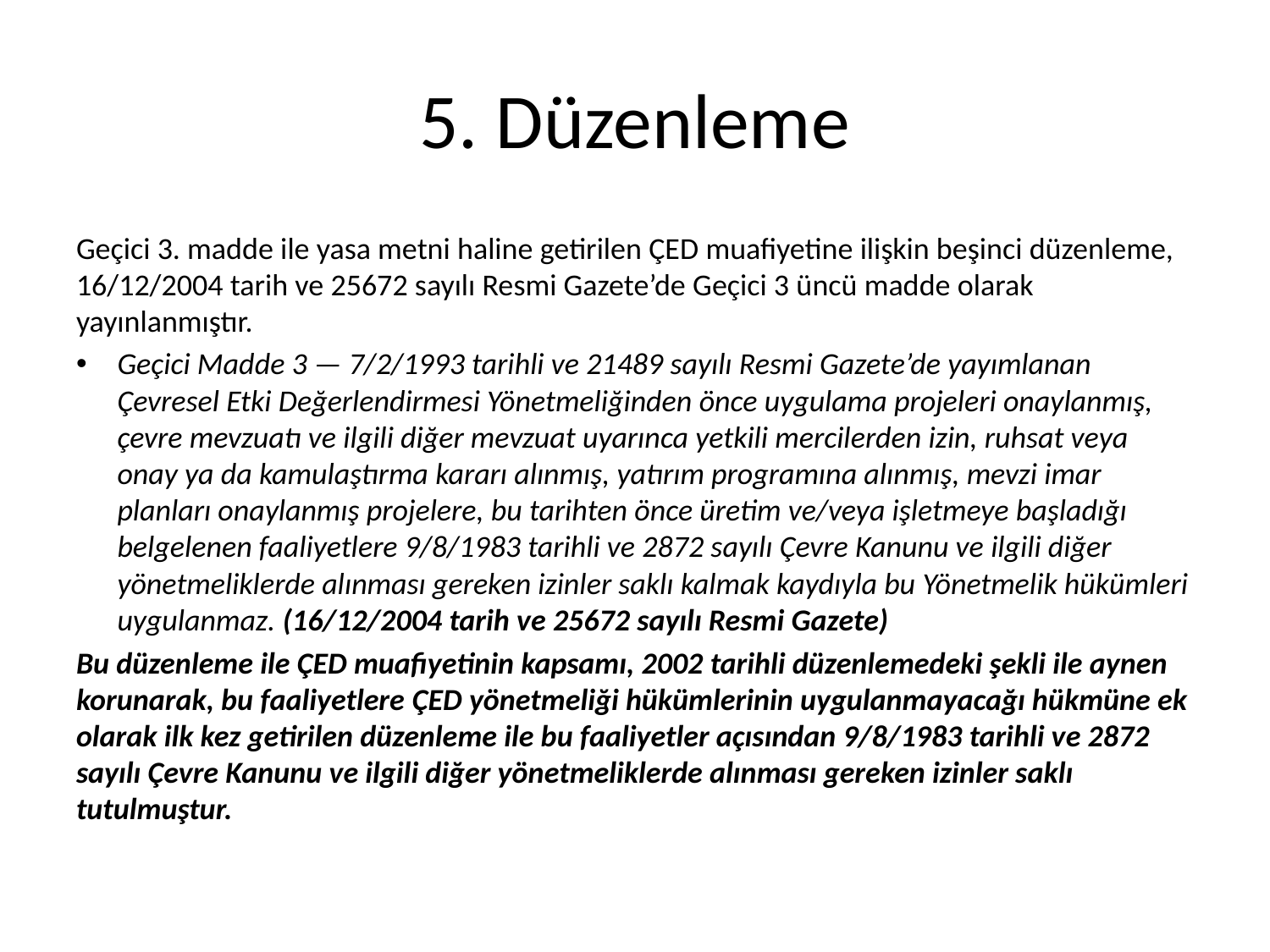

# 5. Düzenleme
Geçici 3. madde ile yasa metni haline getirilen ÇED muafiyetine ilişkin beşinci düzenleme, 16/12/2004 tarih ve 25672 sayılı Resmi Gazete’de Geçici 3 üncü madde olarak yayınlanmıştır.
Geçici Madde 3 — 7/2/1993 tarihli ve 21489 sayılı Resmi Gazete’de yayımlanan Çevresel Etki Değerlendirmesi Yönetmeliğinden önce uygulama projeleri onaylanmış, çevre mevzuatı ve ilgili diğer mevzuat uyarınca yetkili mercilerden izin, ruhsat veya onay ya da kamulaştırma kararı alınmış, yatırım programına alınmış, mevzi imar planları onaylanmış projelere, bu tarihten önce üretim ve/veya işletmeye başladığı belgelenen faaliyetlere 9/8/1983 tarihli ve 2872 sayılı Çevre Kanunu ve ilgili diğer yönetmeliklerde alınması gereken izinler saklı kalmak kaydıyla bu Yönetmelik hükümleri uygulanmaz. (16/12/2004 tarih ve 25672 sayılı Resmi Gazete)
Bu düzenleme ile ÇED muafiyetinin kapsamı, 2002 tarihli düzenlemedeki şekli ile aynen korunarak, bu faaliyetlere ÇED yönetmeliği hükümlerinin uygulanmayacağı hükmüne ek olarak ilk kez getirilen düzenleme ile bu faaliyetler açısından 9/8/1983 tarihli ve 2872 sayılı Çevre Kanunu ve ilgili diğer yönetmeliklerde alınması gereken izinler saklı tutulmuştur.